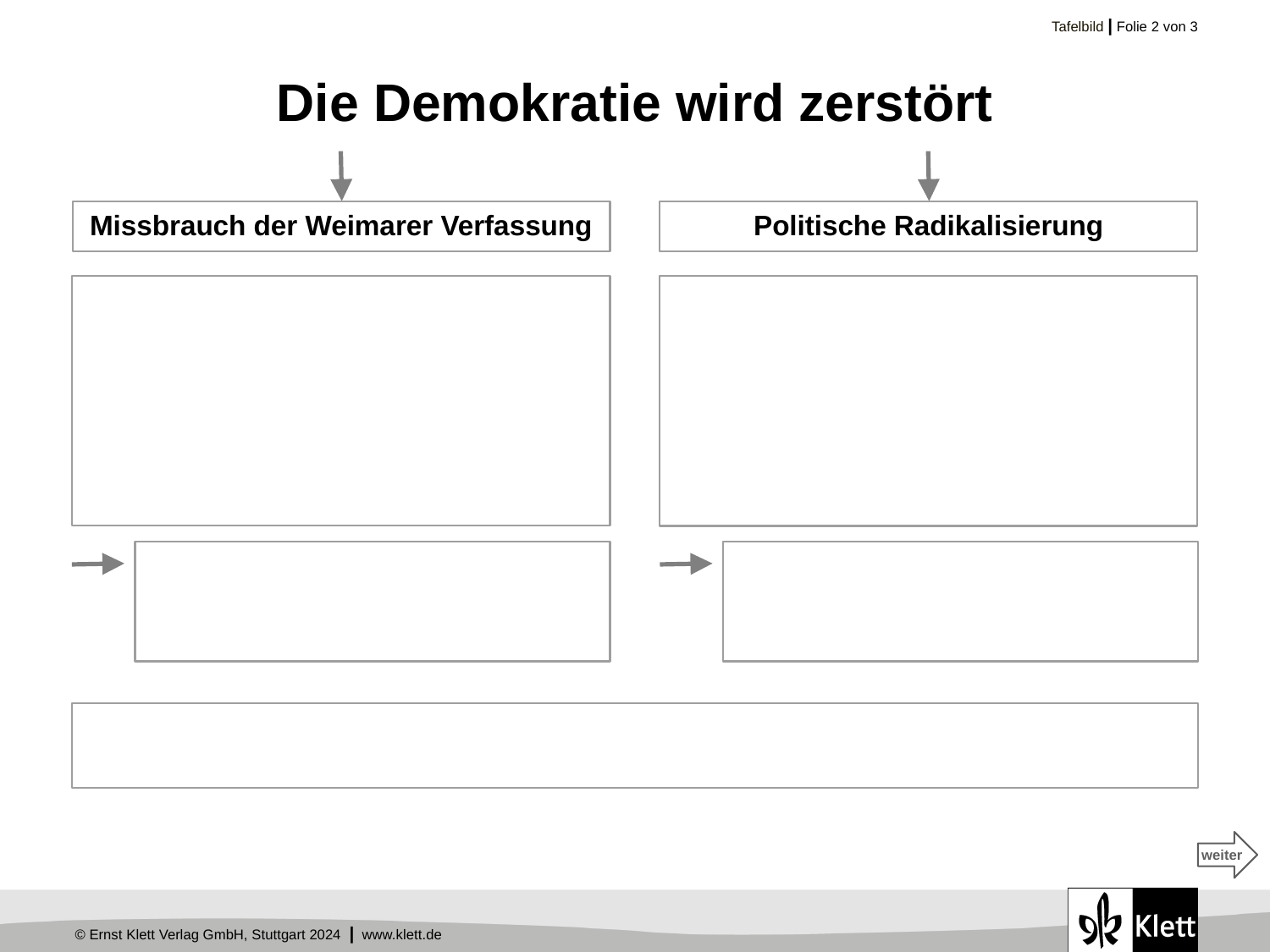

# Die Demokratie wird zerstört
Missbrauch der Weimarer Verfassung
Politische Radikalisierung

weiter
weiter
weiter